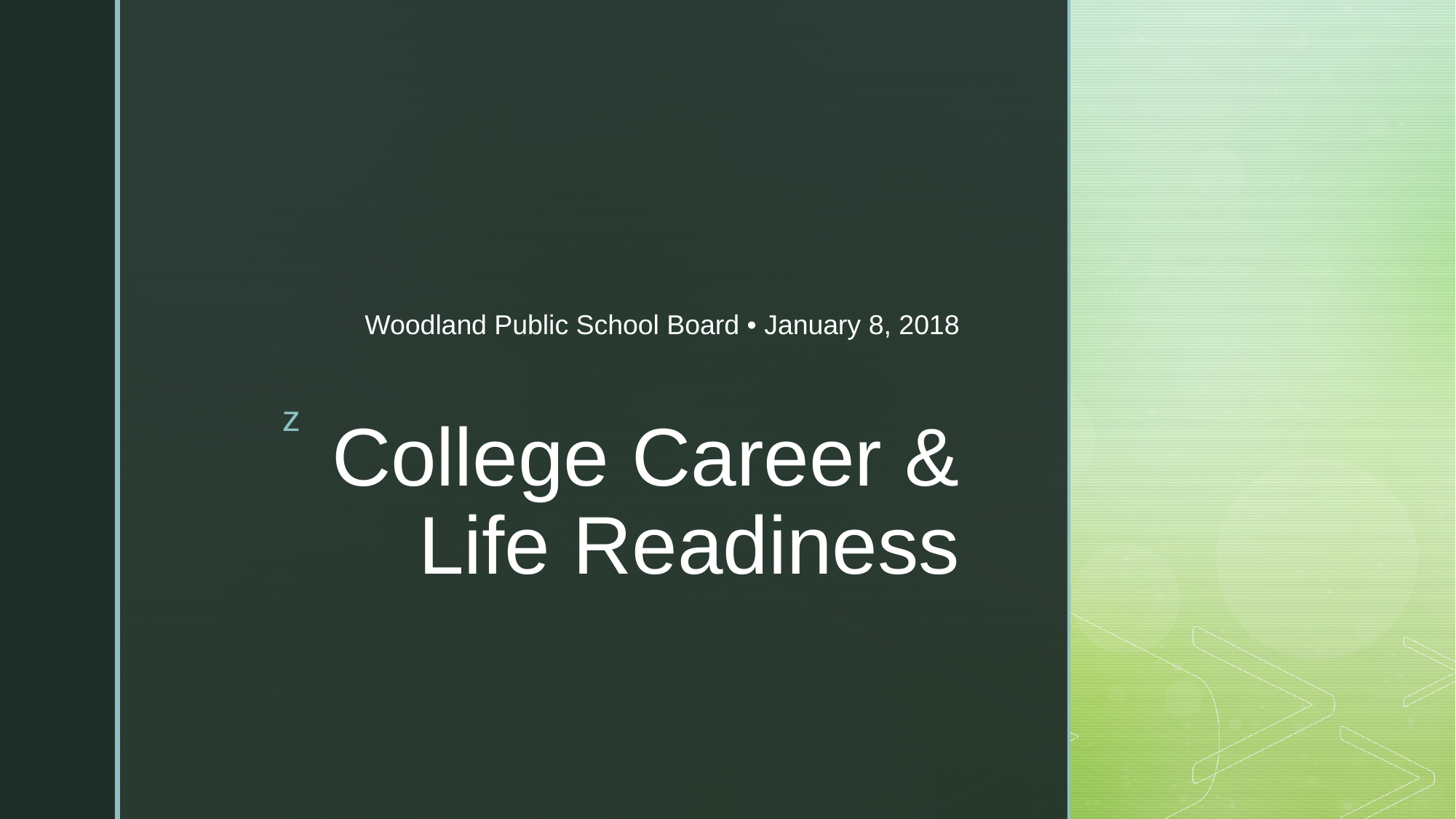

Woodland Public School Board • January 8, 2018

# College Career & Life Readiness